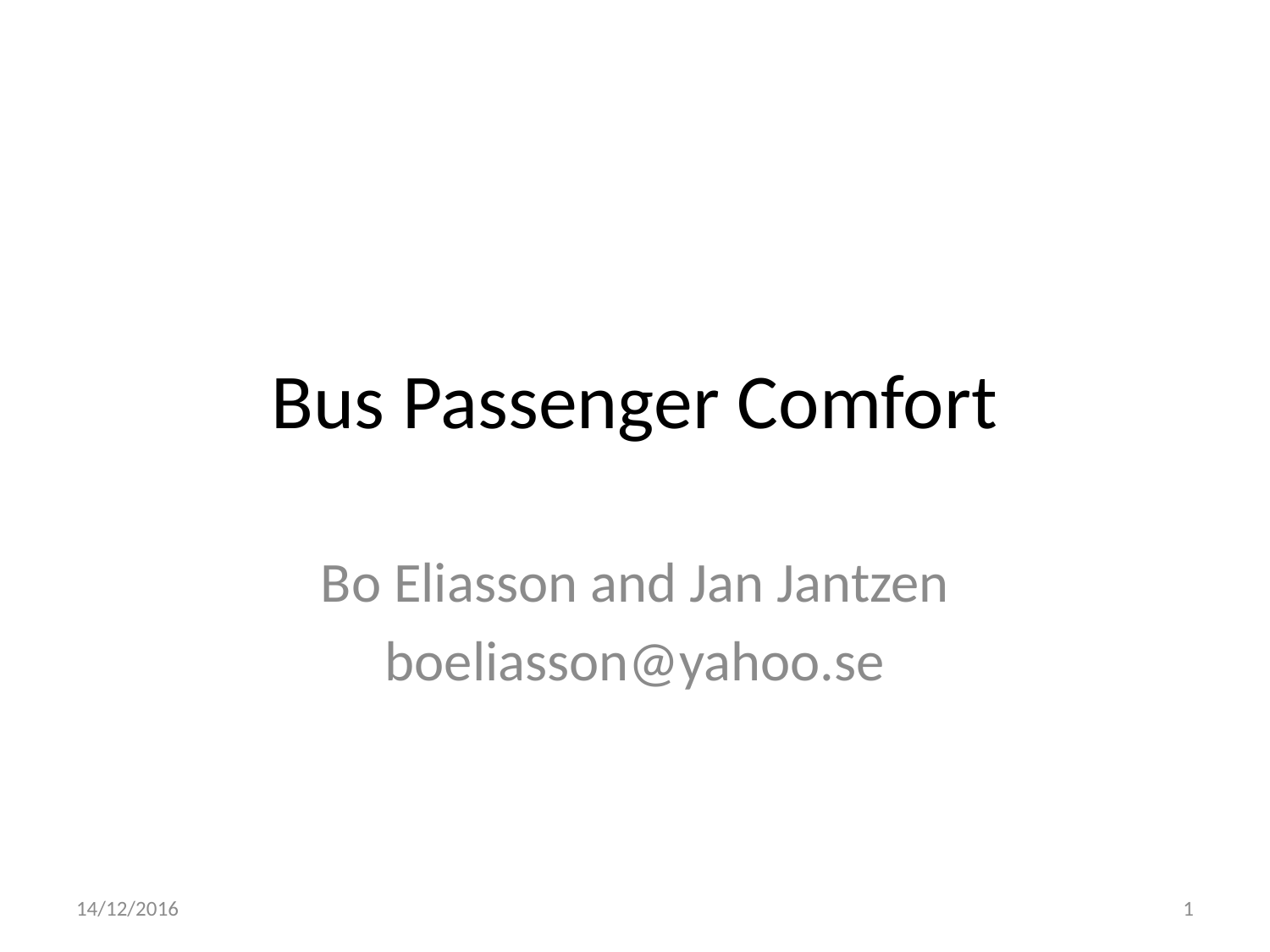

# Bus Passenger Comfort
Bo Eliasson and Jan Jantzen
boeliasson@yahoo.se
14/12/2016
1